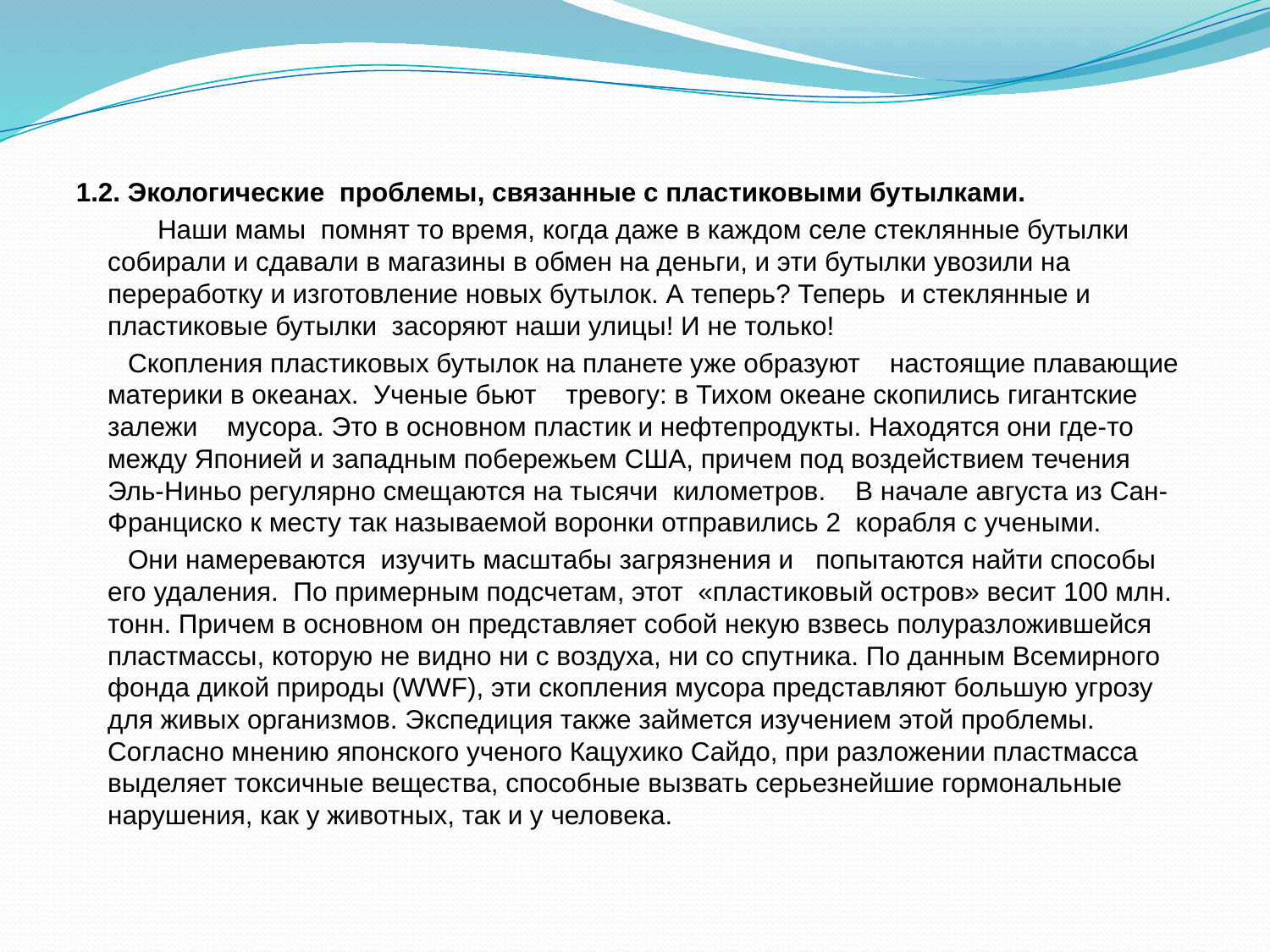

#
1.2. Экологические  проблемы, связанные с пластиковыми бутылками.
           Наши мамы  помнят то время, когда даже в каждом селе стеклянные бутылки собирали и сдавали в магазины в обмен на деньги, и эти бутылки увозили на переработку и изготовление новых бутылок. А теперь? Теперь  и стеклянные и пластиковые бутылки  засоряют наши улицы! И не только!
       Скопления пластиковых бутылок на планете уже образуют    настоящие плавающие материки в океанах.  Ученые бьют    тревогу: в Тихом океане скопились гигантские залежи    мусора. Это в основном пластик и нефтепродукты. Находятся они где-то между Японией и западным побережьем США, причем под воздействием течения Эль-Ниньо регулярно смещаются на тысячи  километров.    В начале августа из Сан-Франциско к месту так называемой воронки отправились 2  корабля с учеными.
       Они намереваются  изучить масштабы загрязнения и   попытаются найти способы его удаления.  По примерным подсчетам, этот  «пластиковый остров» весит 100 млн. тонн. Причем в основном он представляет собой некую взвесь полуразложившейся пластмассы, которую не видно ни с воздуха, ни со спутника. По данным Всемирного фонда дикой природы (WWF), эти скопления мусора представляют большую угрозу для живых организмов. Экспедиция также займется изучением этой проблемы. Согласно мнению японского ученого Кацухико Сайдо, при разложении пластмасса выделяет токсичные вещества, способные вызвать серьезнейшие гормональные нарушения, как у животных, так и у человека.